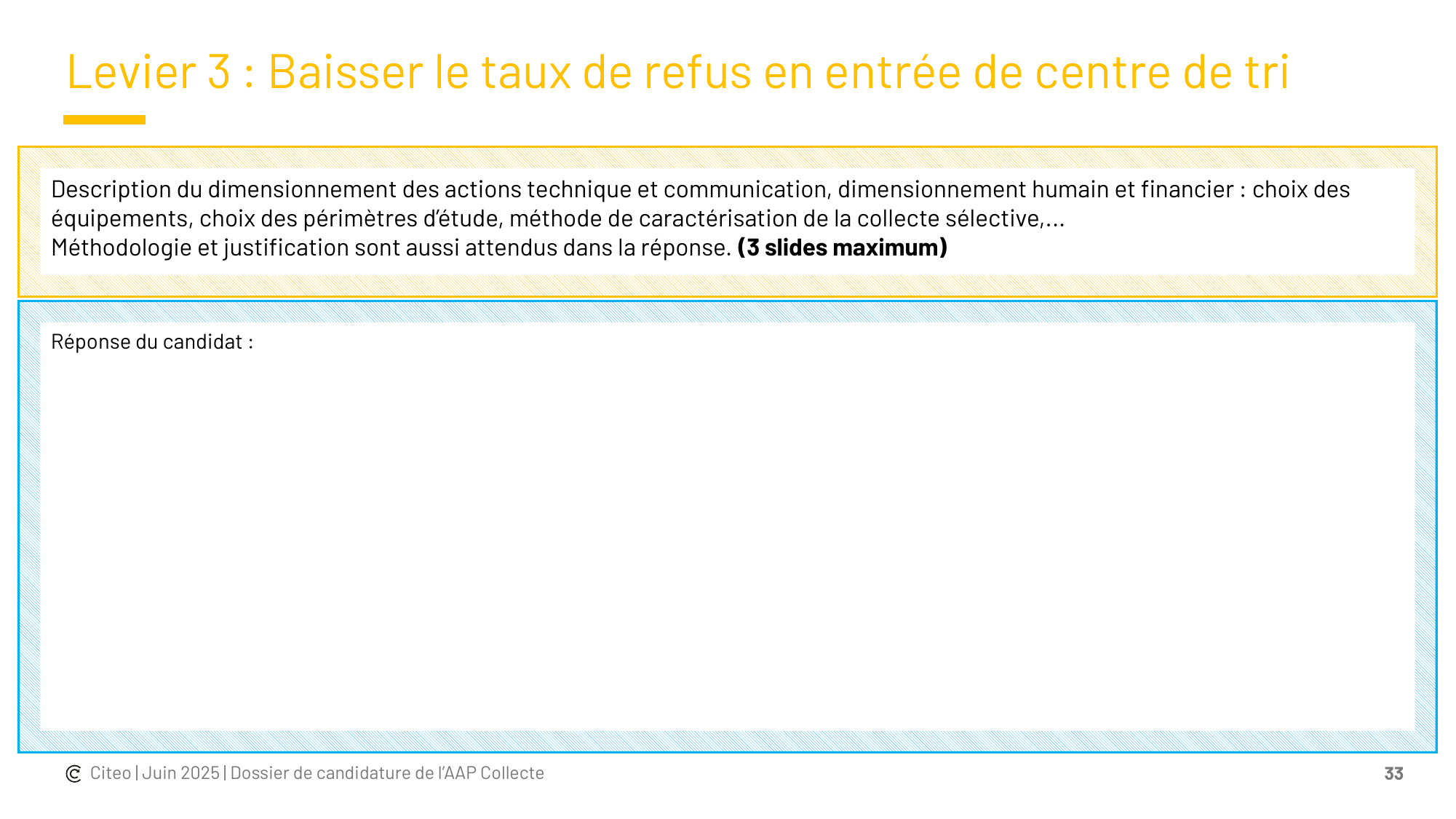

# Levier 3 : Baisser le taux de refus en entrée de centre de tri

Description du dimensionnement des actions technique et communication, dimensionnement humain et financier : choix des équipements, choix des périmètres d’étude, méthode de caractérisation de la collecte sélective,...
Méthodologie et justification sont aussi attendus dans la réponse. (3 slides maximum)

Réponse du candidat :

Citeo | Juin 2025 | Dossier de candidature de l’AAP Collecte
33